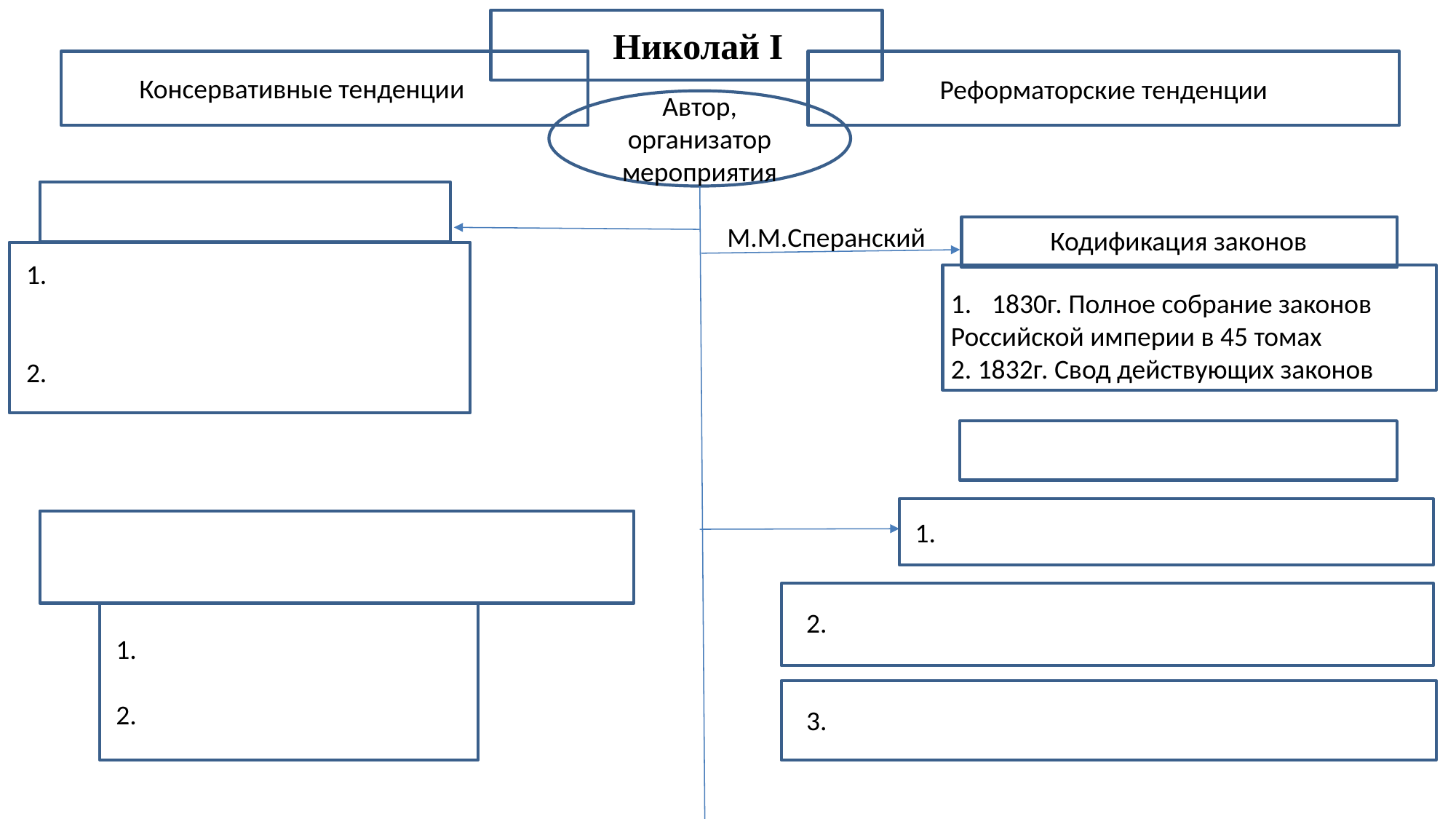

Николай I

Реформаторские тенденции
Консервативные тенденции
Автор, организатор мероприятия

М.М.Сперанский

 Кодификация законов

III
1.

2.
1.

1830г. Полное собрание законов
Российской империи в 45 томах
2. 1832г. Свод действующих законов

1.

2.

1.

2.

3.